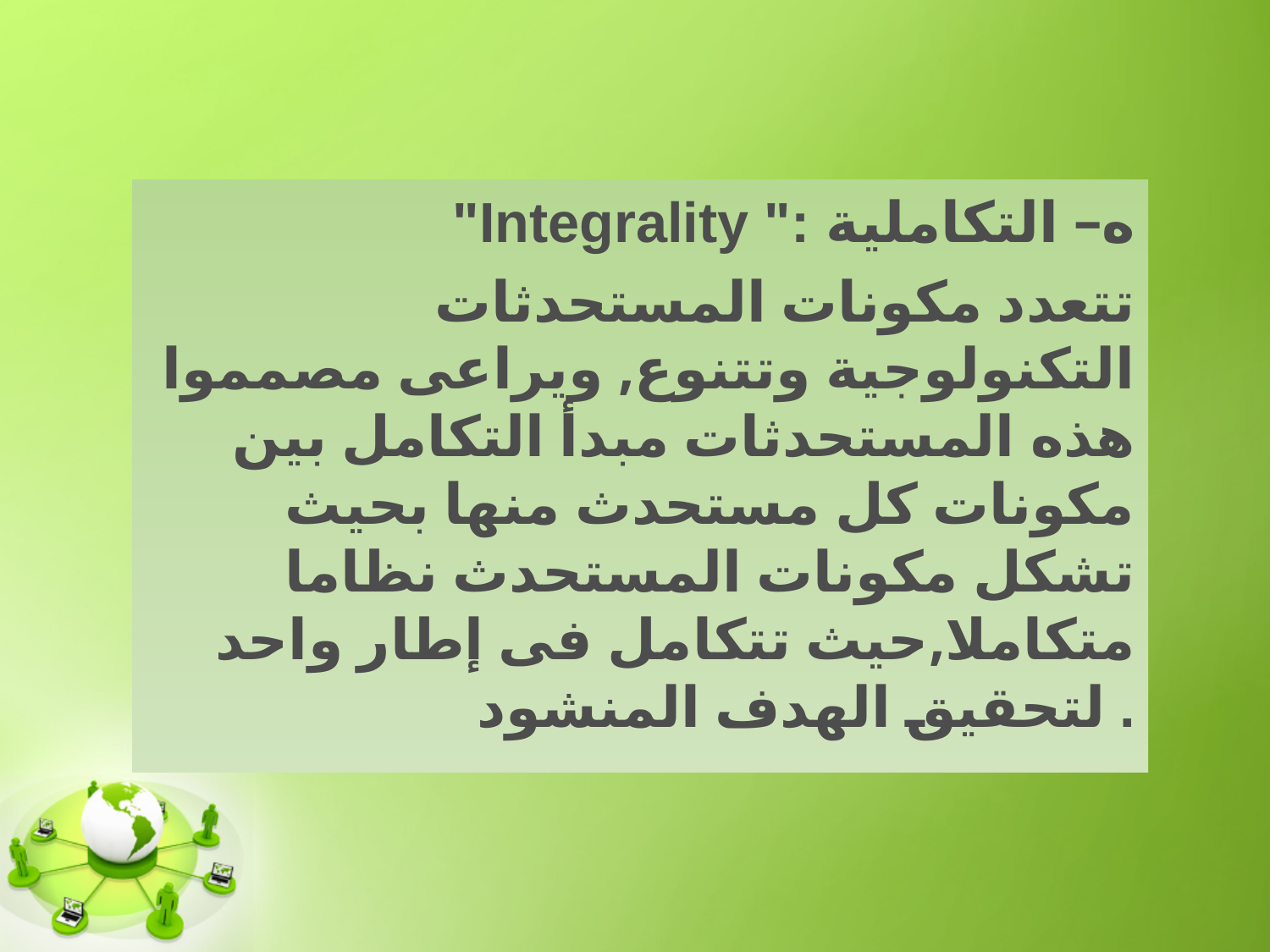

#
"Integrality ": ه– التكاملية
تتعدد مكونات المستحدثات التكنولوجية وتتنوع, ويراعى مصمموا هذه المستحدثات مبدأ التكامل بين مكونات كل مستحدث منها بحيث تشكل مكونات المستحدث نظاما متكاملا,حيث تتكامل فى إطار واحد لتحقيق الهدف المنشود .